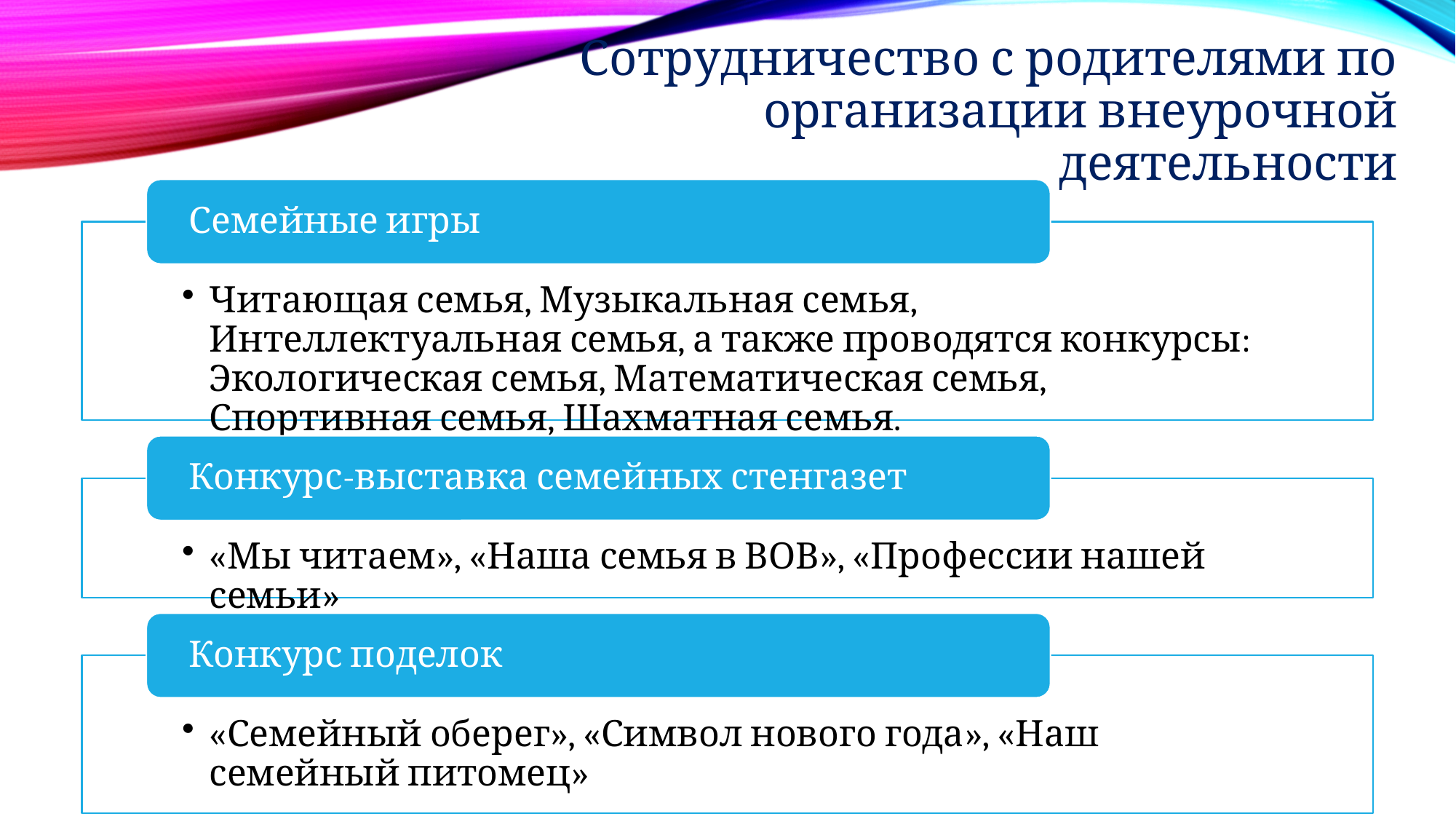

# Сотрудничество с родителями по организации внеурочной деятельности
Читающая семья, Музыкальная семья, Интеллектуальная семья, а также проводятся конкурсы: Экологическая семья, Математическая семья, Спортивная семья, Шахматная семья.
Семейные игры
«Мы читаем», «Наша семья в ВОВ», «Профессии нашей семьи»
Конкурс-выставка семейных стенгазет
«Семейный оберег», «Символ нового года», «Наш семейный питомец»
Конкурс поделок